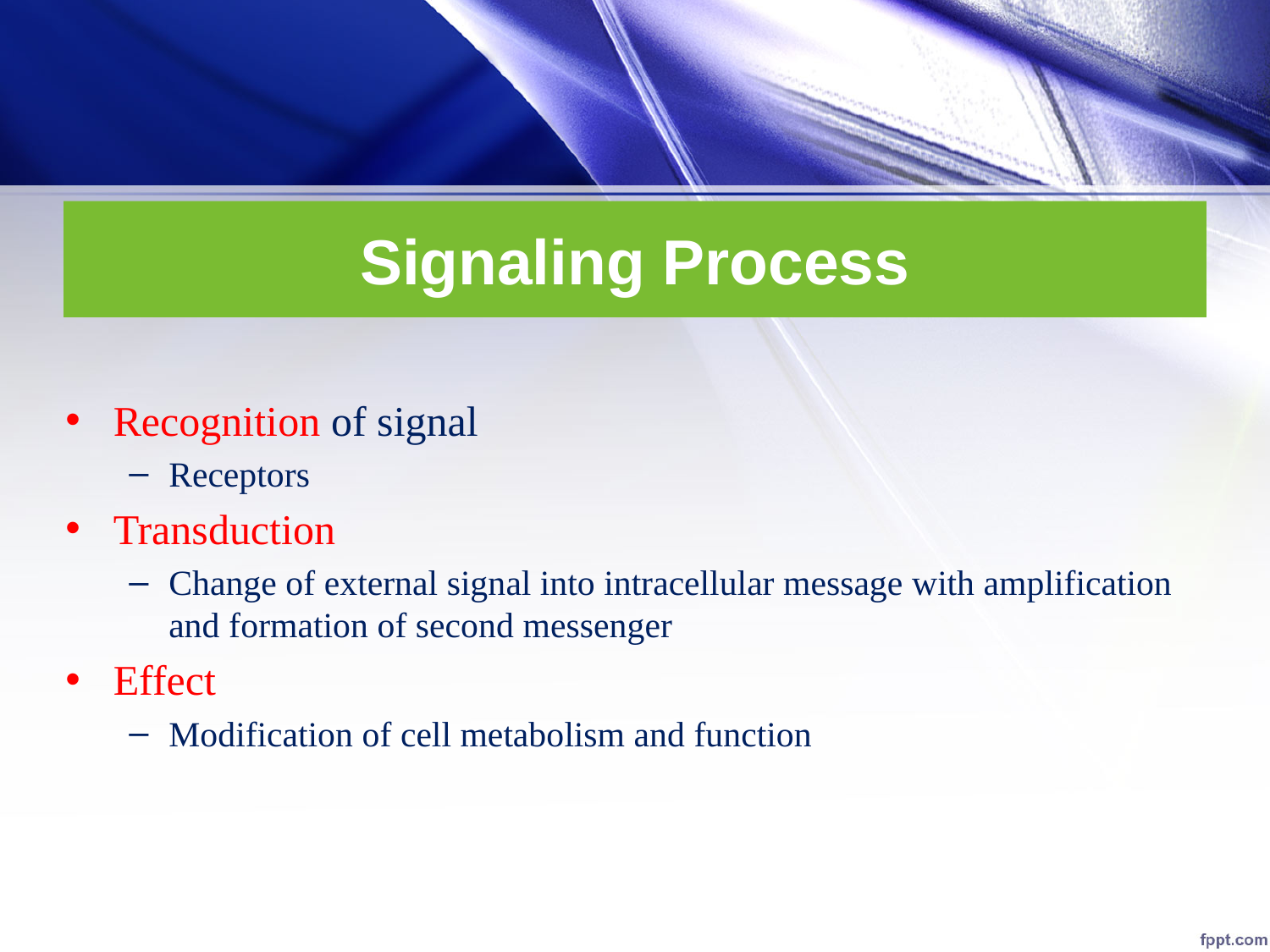

# Signaling Process
Recognition of signal
Receptors
Transduction
Change of external signal into intracellular message with amplification and formation of second messenger
Effect
Modification of cell metabolism and function